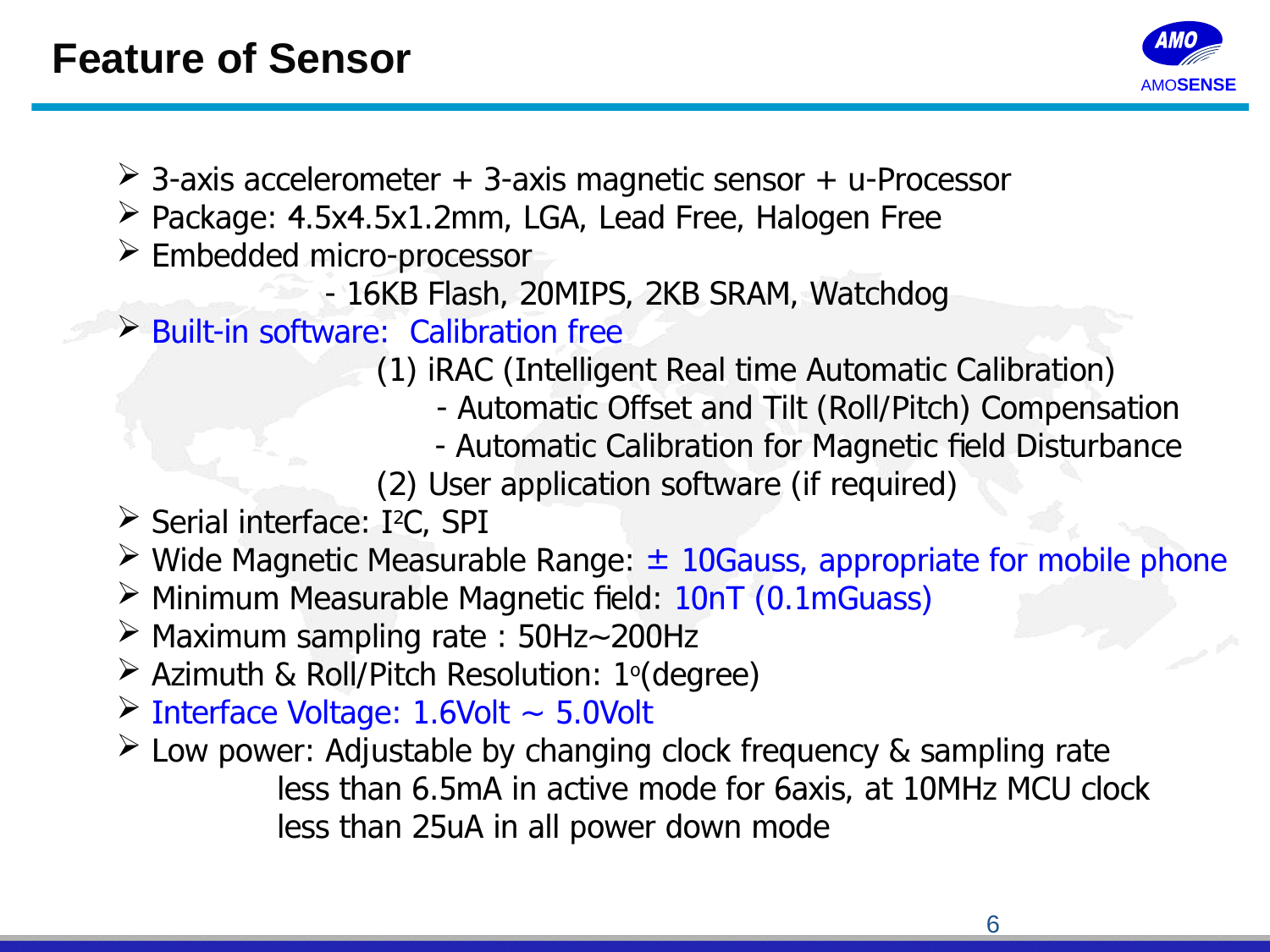

Feature of Sensor

 3-axis accelerometer + 3-axis magnetic sensor + u-Processor
 Package: 4.5x4.5x1.2mm, LGA, Lead Free, Halogen Free
 Embedded micro-processor
		- 16KB Flash, 20MIPS, 2KB SRAM, Watchdog
 Built-in software:  Calibration free
 	                  (1) iRAC (Intelligent Real time Automatic Calibration)
   	                        - Automatic Offset and Tilt (Roll/Pitch) Compensation
                                   - Automatic Calibration for Magnetic field Disturbance
	                  (2) User application software (if required)
 Serial interface: I2C, SPI
 Wide Magnetic Measurable Range: ± 10Gauss, appropriate for mobile phone
 Minimum Measurable Magnetic field: 10nT (0.1mGuass)
 Maximum sampling rate : 50Hz~200Hz
 Azimuth & Roll/Pitch Resolution: 1o(degree)
 Interface Voltage: 1.6Volt ∼ 5.0Volt
 Low power: Adjustable by changing clock frequency & sampling rate
	        less than 6.5mA in active mode for 6axis, at 10MHz MCU clock
	        less than 25uA in all power down mode
6